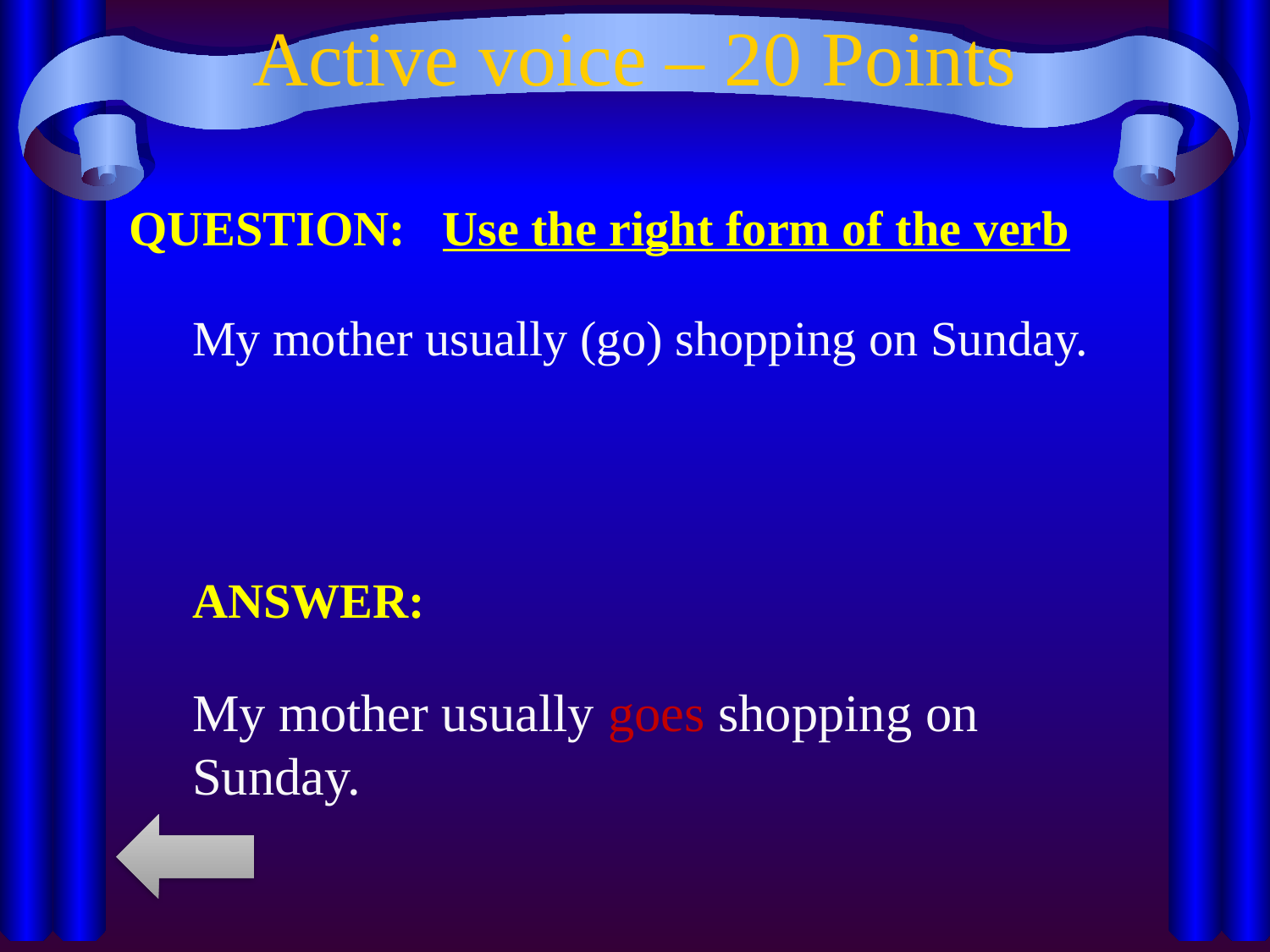

# Active voice – 20 Points
QUESTION:   Use the right form of the verb

My mother usually (go) shopping on Sunday.

ANSWER:

My mother usually goes shopping on Sunday.